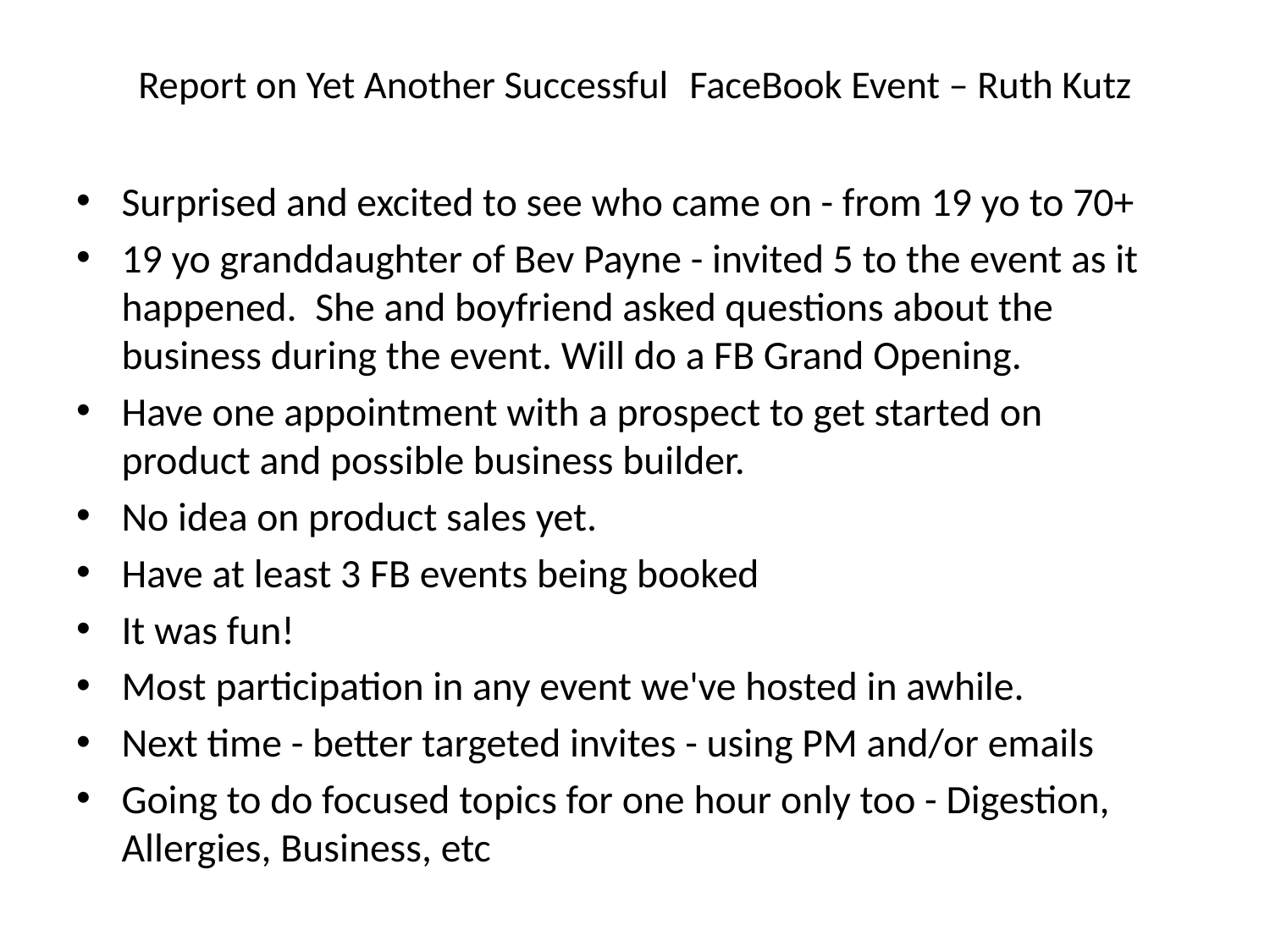

# Report on Yet Another Successful  		FaceBook Event – Ruth Kutz
Surprised and excited to see who came on - from 19 yo to 70+
19 yo granddaughter of Bev Payne - invited 5 to the event as it happened.  She and boyfriend asked questions about the business during the event. Will do a FB Grand Opening.
Have one appointment with a prospect to get started on product and possible business builder.
No idea on product sales yet.
Have at least 3 FB events being booked
It was fun!
Most participation in any event we've hosted in awhile.
Next time - better targeted invites - using PM and/or emails
Going to do focused topics for one hour only too - Digestion, Allergies, Business, etc